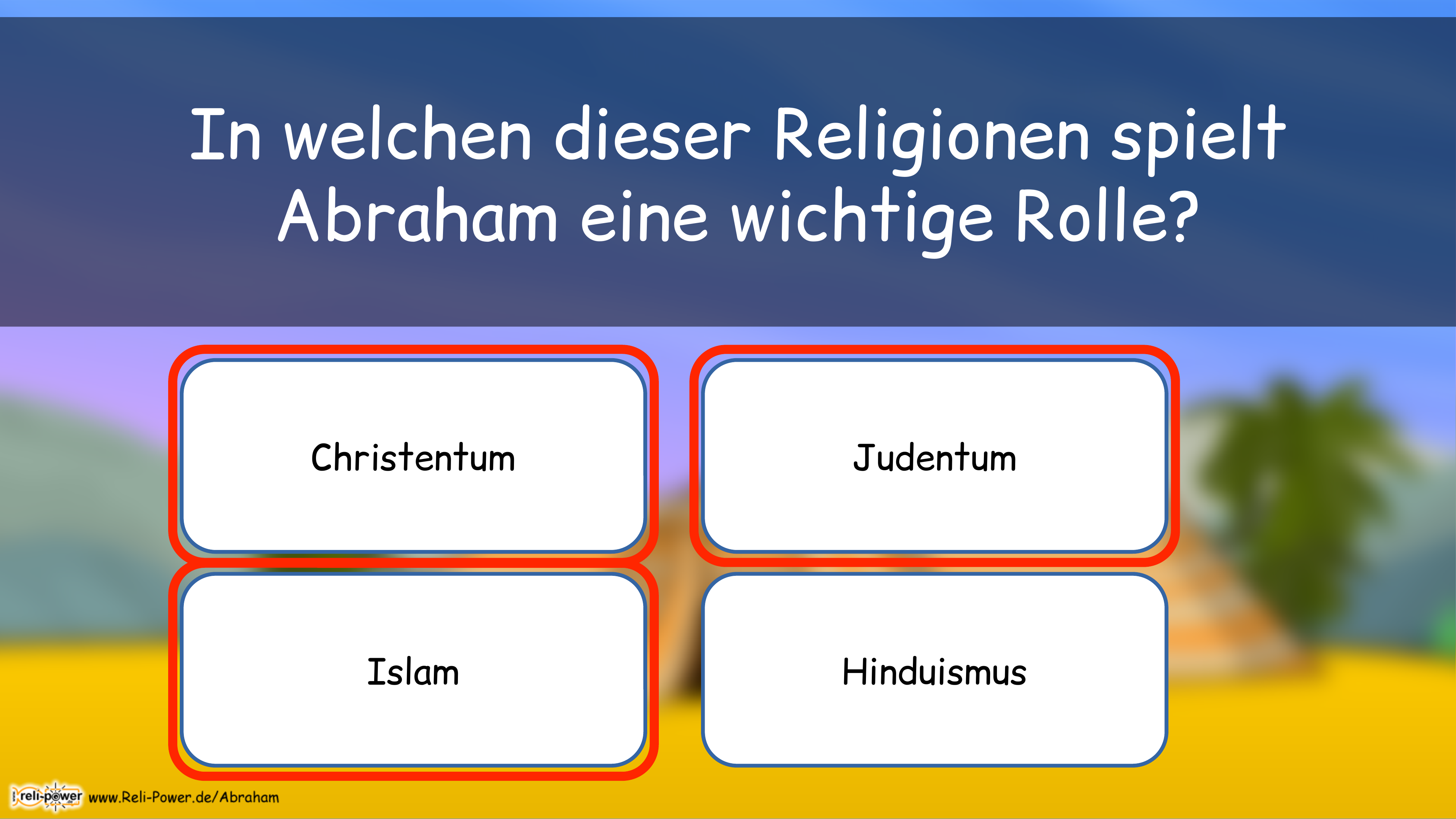

In welchen dieser Religionen spielt Abraham eine wichtige Rolle?

Christentum
Judentum

Islam
Hinduismus